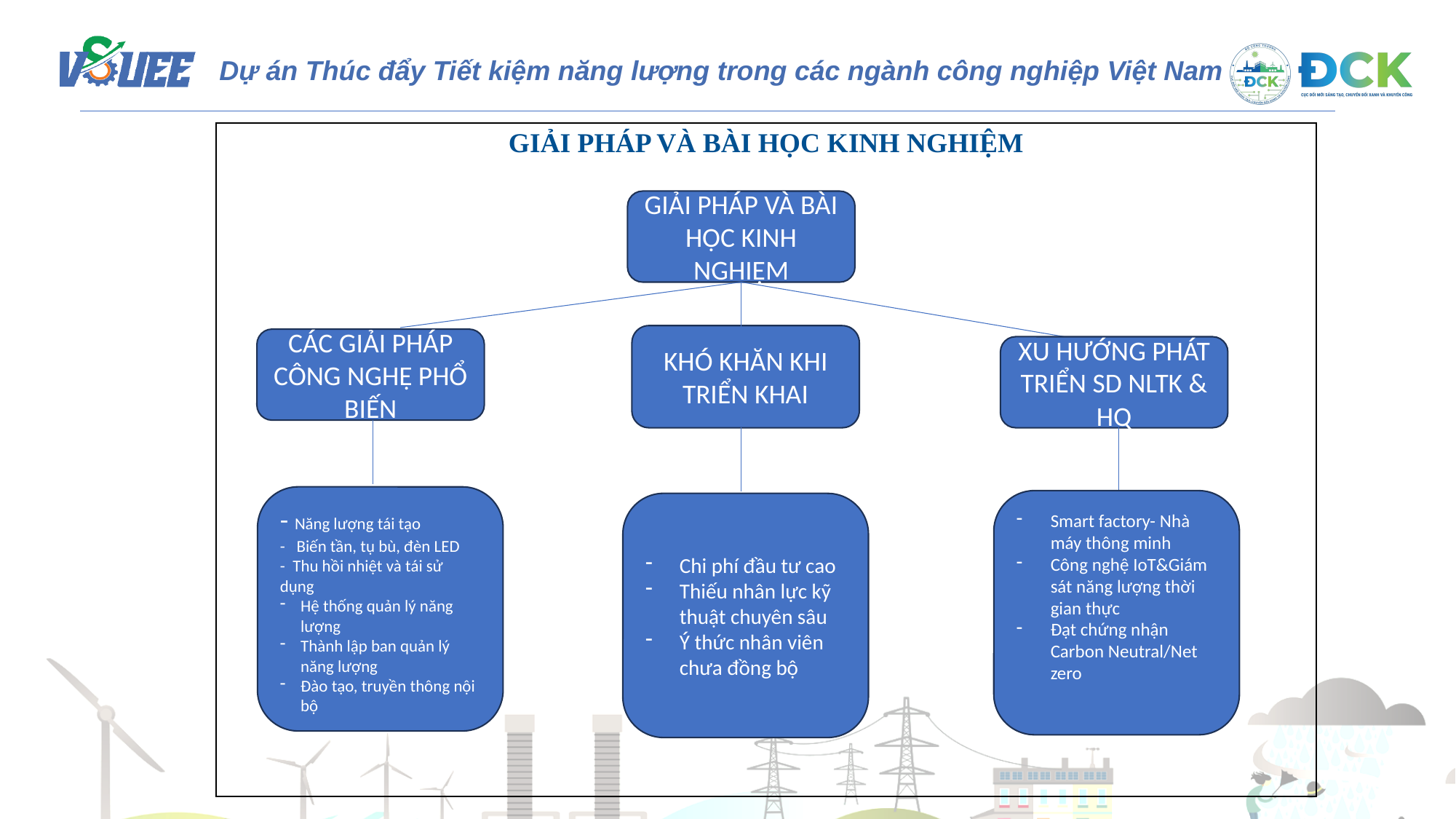

| GIẢI PHÁP VÀ BÀI HỌC KINH NGHIỆM |
| --- |

GIẢI PHÁP VÀ BÀI HỌC KINH NGHIỆM
KHÓ KHĂN KHI TRIỂN KHAI
CÁC GIẢI PHÁP CÔNG NGHỆ PHỔ BIẾN
XU HƯỚNG PHÁT TRIỂN SD NLTK & HQ
- Năng lượng tái tạo
-   Biến tần, tụ bù, đèn LED
-  Thu hồi nhiệt và tái sử dụng
Hệ thống quản lý năng lượng
Thành lập ban quản lý năng lượng
Đào tạo, truyền thông nội bộ
Smart factory- Nhà máy thông minh
Công nghệ IoT&Giám sát năng lượng thời gian thực
Đạt chứng nhận Carbon Neutral/Net zero

Chi phí đầu tư cao
Thiếu nhân lực kỹ thuật chuyên sâu
Ý thức nhân viên chưa đồng bộ